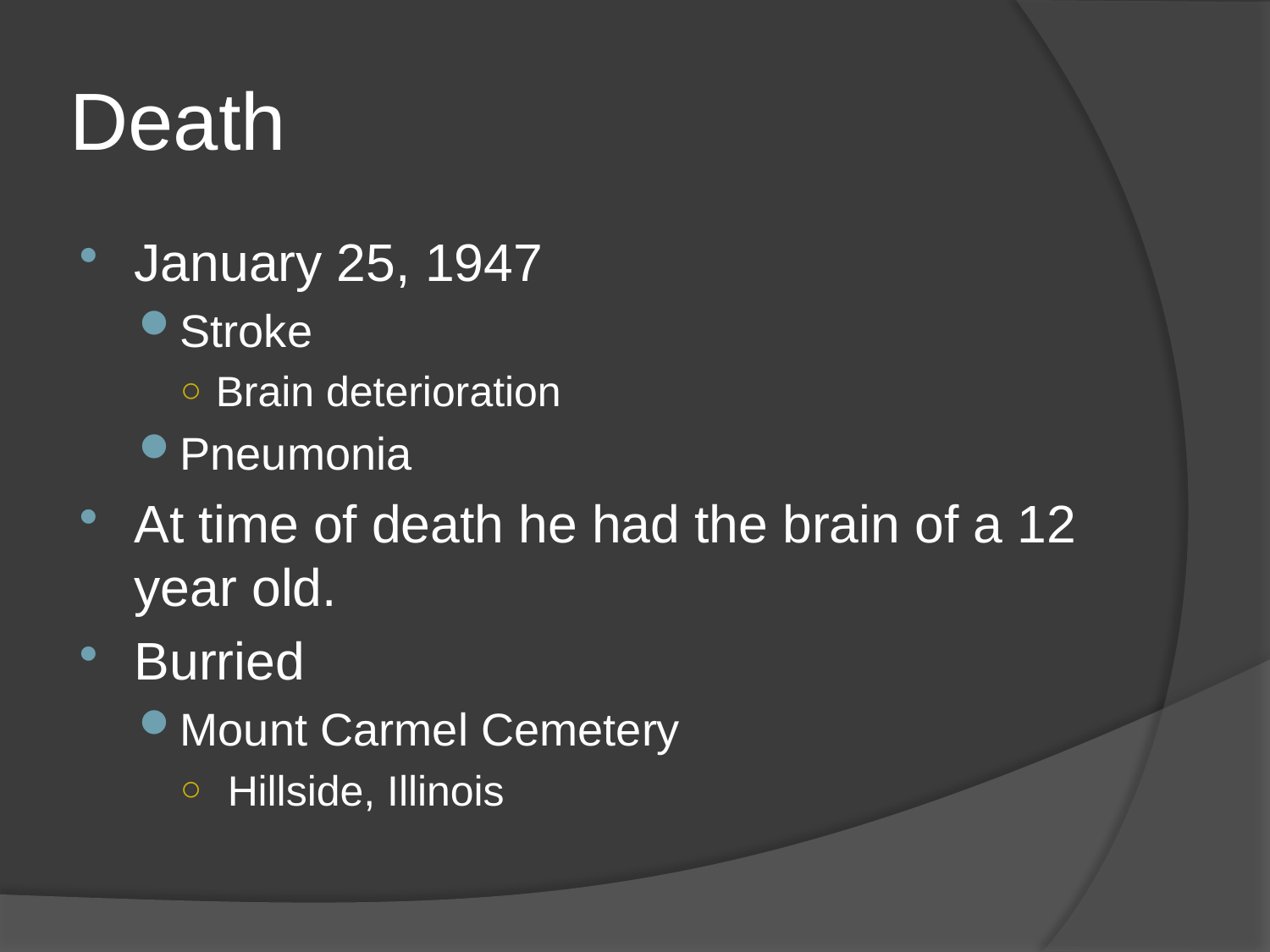

# Death
January 25, 1947
Stroke
Brain deterioration
Pneumonia
At time of death he had the brain of a 12 year old.
Burried
Mount Carmel Cemetery
 Hillside, Illinois